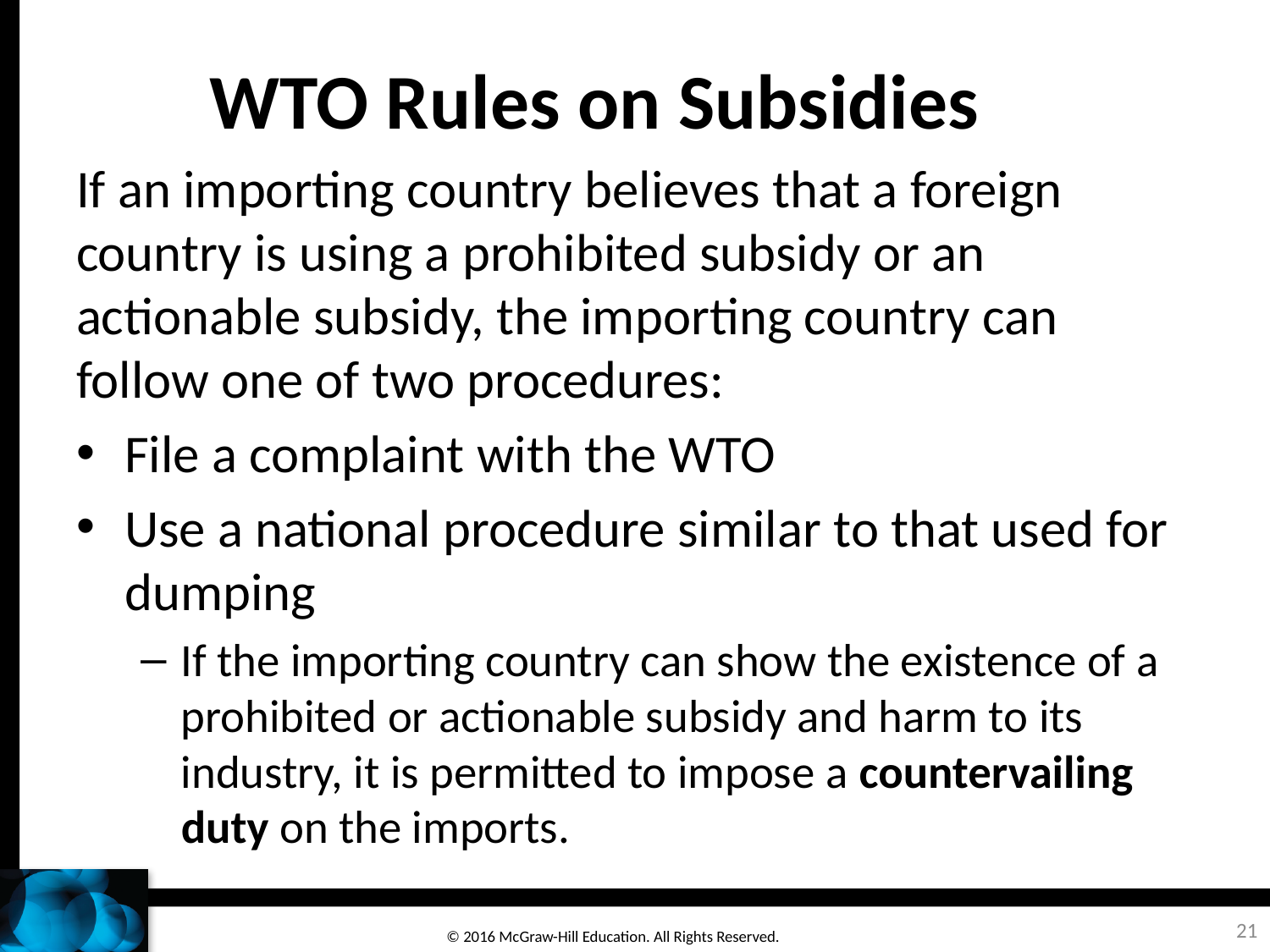

# WTO Rules on Subsidies
If an importing country believes that a foreign country is using a prohibited subsidy or an actionable subsidy, the importing country can follow one of two procedures:
File a complaint with the WTO
Use a national procedure similar to that used for dumping
If the importing country can show the existence of a prohibited or actionable subsidy and harm to its industry, it is permitted to impose a countervailing duty on the imports.

21
© 2016 McGraw-Hill Education. All Rights Reserved.